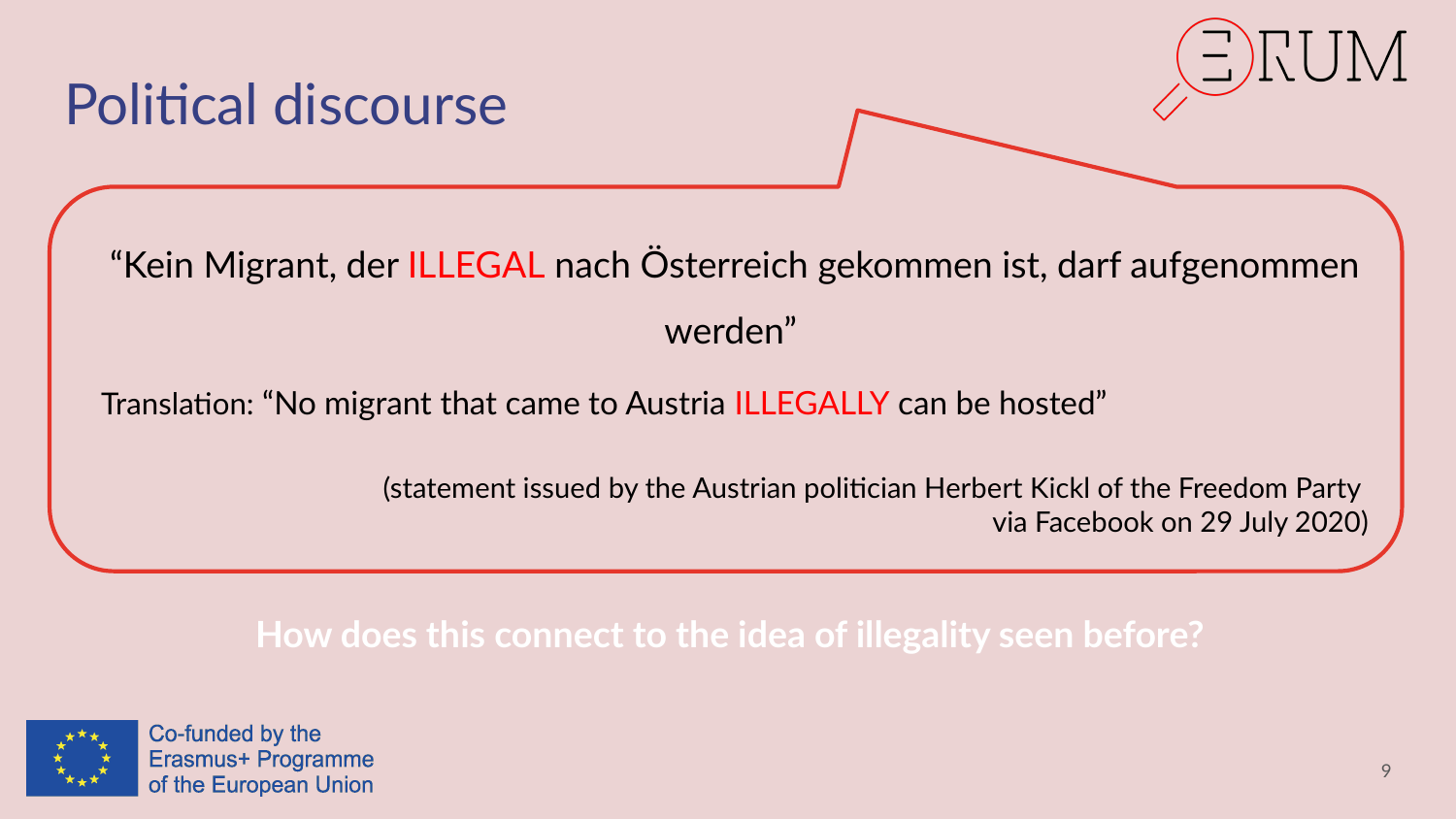

# Political discourse
“Kein Migrant, der ILLEGAL nach Österreich gekommen ist, darf aufgenommen werden”
Translation: “No migrant that came to Austria ILLEGALLY can be hosted”

(statement issued by the Austrian politician Herbert Kickl of the Freedom Party
via Facebook on 29 July 2020)
How does this connect to the idea of illegality seen before?
9